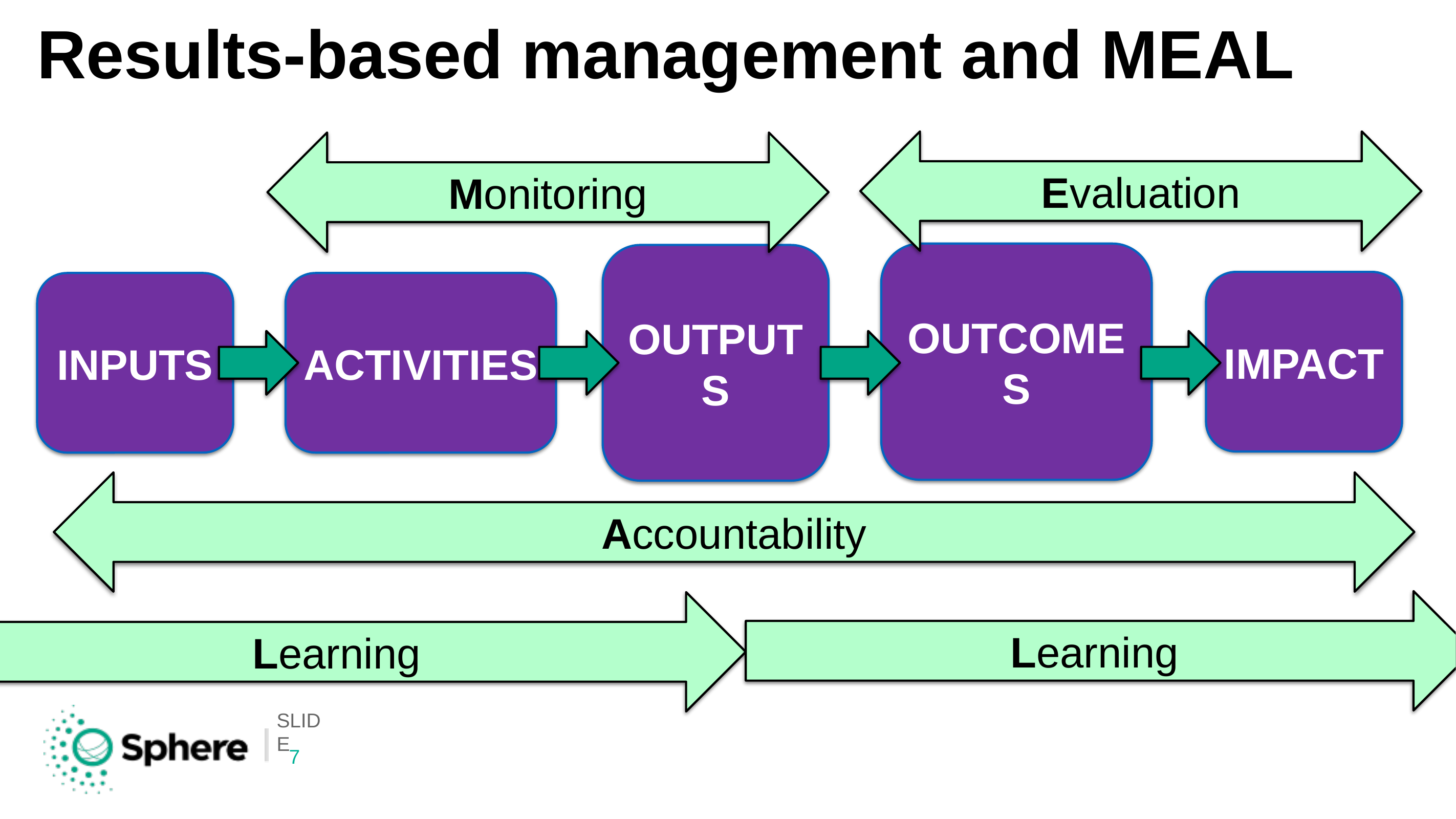

# Results-based management and MEAL
Evaluation
Monitoring

IMPACT

OUTCOMES

INPUTS

ACTIVITIES

OUTPUTS

Accountability
Learning
Learning
7